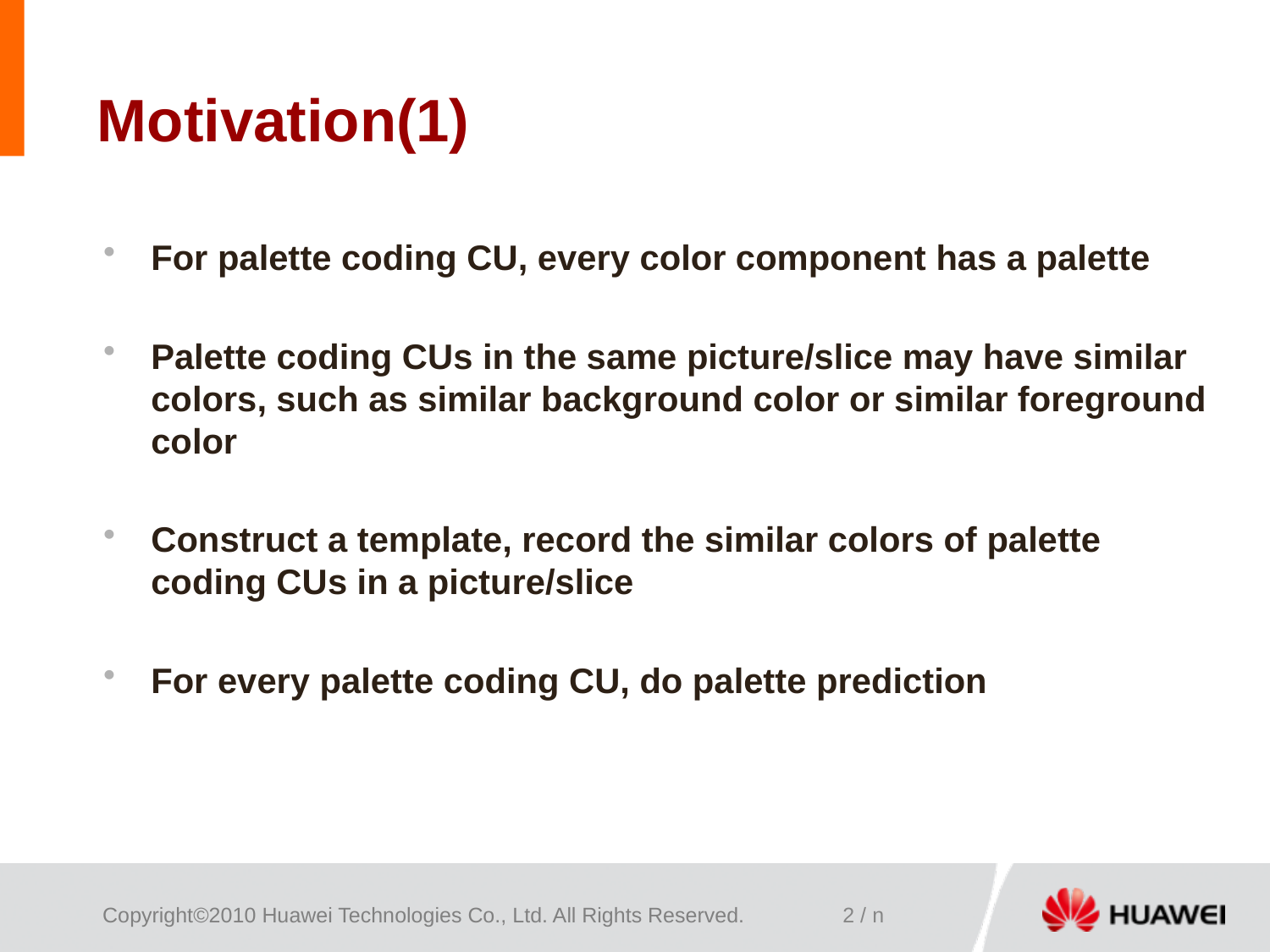

# Motivation(1)
For palette coding CU, every color component has a palette

Palette coding CUs in the same picture/slice may have similar colors, such as similar background color or similar foreground color

Construct a template, record the similar colors of palette coding CUs in a picture/slice

For every palette coding CU, do palette prediction